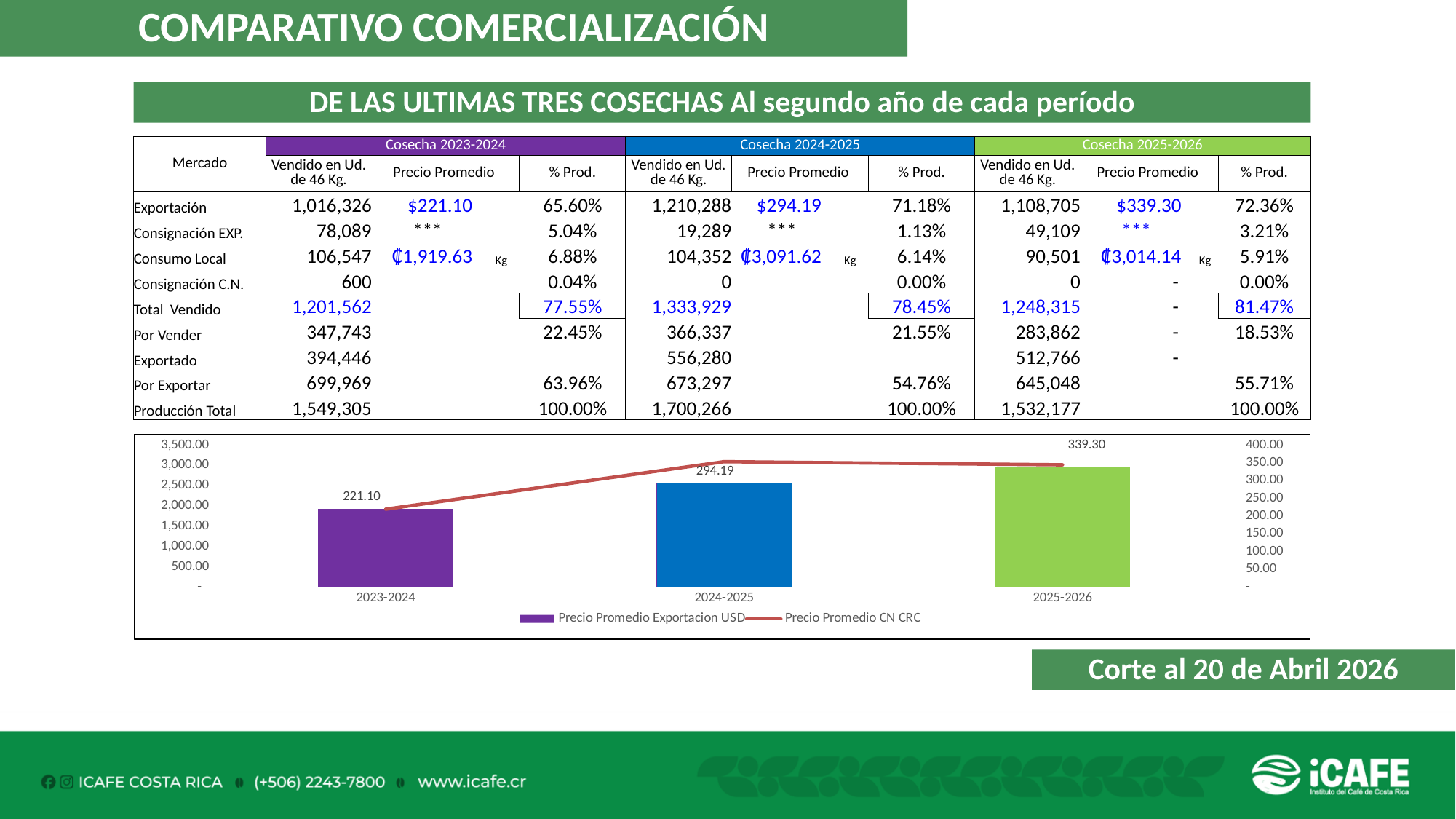

COMPARATIVO COMERCIALIZACIÓN
DE LAS ULTIMAS TRES COSECHAS Al segundo año de cada período
| Mercado | Cosecha 2023-2024 |  |  |  | Cosecha 2024-2025 |  |  |  | Cosecha 2025-2026 |  |  |  |
| --- | --- | --- | --- | --- | --- | --- | --- | --- | --- | --- | --- | --- |
|  | Vendido en Ud. de 46 Kg. | Precio Promedio |  | % Prod. | Vendido en Ud. de 46 Kg. | Precio Promedio |  | % Prod. | Vendido en Ud. de 46 Kg. | Precio Promedio |  | % Prod. |
| Exportación | 1,016,326 | $221.10 |  | 65.60% | 1,210,288 | $294.19 |  | 71.18% | 1,108,705 | $339.30 |  | 72.36% |
| Consignación EXP. | 78,089 | \*\*\* |  | 5.04% | 19,289 | \*\*\* |  | 1.13% | 49,109 | \*\*\* |  | 3.21% |
| Consumo Local | 106,547 | ₡1,919.63 | Kg | 6.88% | 104,352 | ₡3,091.62 | Kg | 6.14% | 90,501 | ₡3,014.14 | Kg | 5.91% |
| Consignación C.N. | 600 |  |  | 0.04% | 0 |  |  | 0.00% | 0 | - |  | 0.00% |
| Total Vendido | 1,201,562 |  |  | 77.55% | 1,333,929 |  |  | 78.45% | 1,248,315 | - |  | 81.47% |
| Por Vender | 347,743 |  |  | 22.45% | 366,337 |  |  | 21.55% | 283,862 | - |  | 18.53% |
| Exportado | 394,446 |  |  |  | 556,280 |  |  |  | 512,766 | - |  |  |
| Por Exportar | 699,969 |  |  | 63.96% | 673,297 |  |  | 54.76% | 645,048 |  |  | 55.71% |
| Producción Total | 1,549,305 |  |  | 100.00% | 1,700,266 |  |  | 100.00% | 1,532,177 |  |  | 100.00% |

### Chart

| Category | Precio Promedio Exportacion USD | Precio Promedio CN CRC |
|---|---|---|
| 2023-2024 | 221.1 | 1919.63 |
|  2024-2025  | 294.19 | 3091.62 |
|  2025-2026  | 339.3 | 3014.14 |
Corte al 20 de Abril 2026